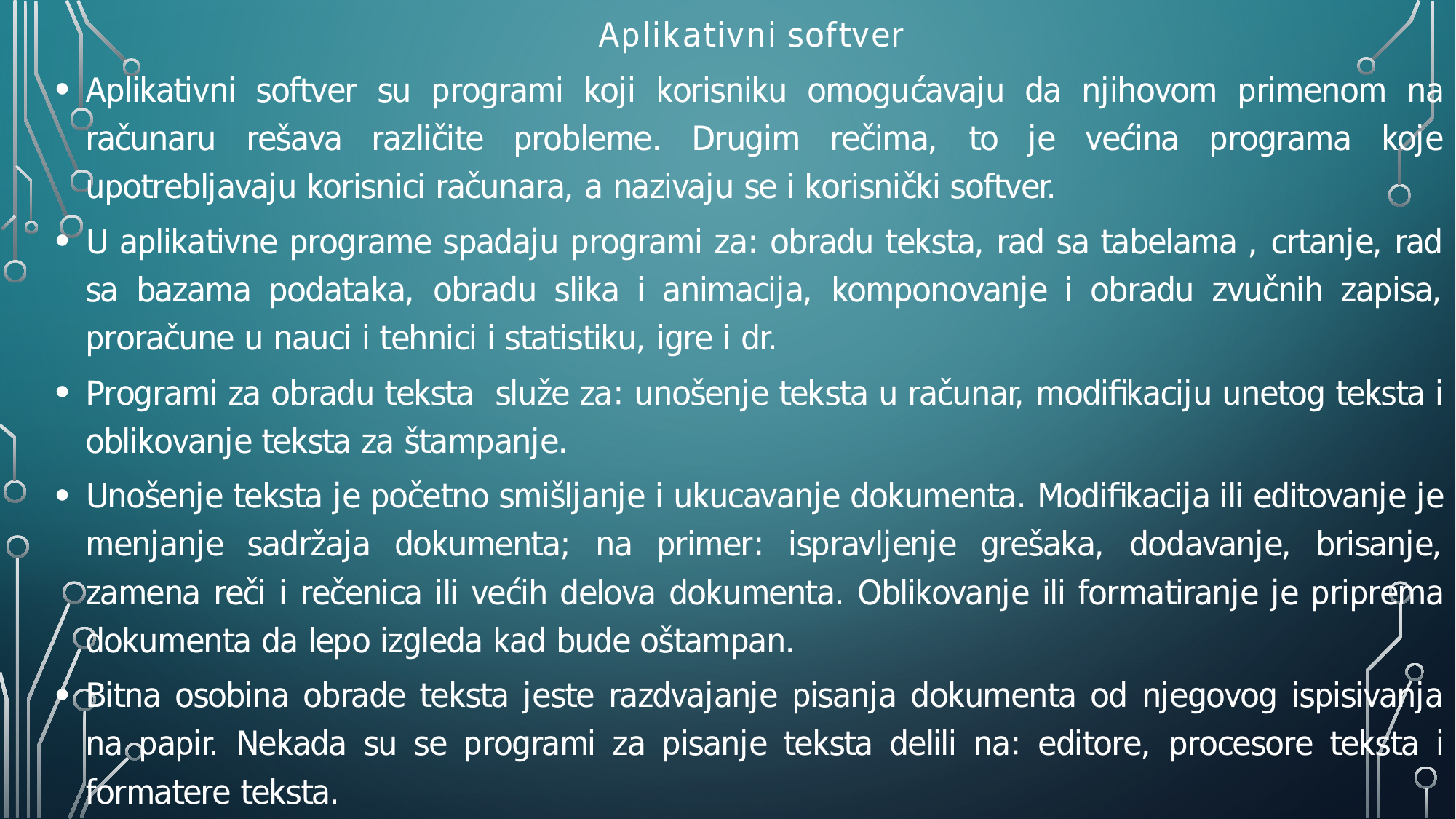

Aplikativni softver
Aplikativni softver su programi koji korisniku omogućavaju da njihovom primenom na računaru rešava različite probleme. Drugim rečima, to je većina programa koje upotrebljavaju korisnici računara, a nazivaju se i korisnički softver.
U aplikativne programe spadaju programi za: obradu teksta, rad sa tabelama , crtanje, rad sa bazama podataka, obradu slika i animacija, komponovanje i obradu zvučnih zapisa, proračune u nauci i tehnici i statistiku, igre i dr.
Programi za obradu teksta  služe za: unošenje teksta u računar, modifikaciju unetog teksta i oblikovanje teksta za štampanje.
Unošenje teksta je početno smišljanje i ukucavanje dokumenta. Modifikacija ili editovanje je menjanje sadržaja dokumenta; na primer: ispravljenje grešaka, dodavanje, brisanje, zamena reči i rečenica ili većih delova dokumenta. Oblikovanje ili formatiranje je priprema dokumenta da lepo izgleda kad bude oštampan.
Bitna osobina obrade teksta jeste razdvajanje pisanja dokumenta od njegovog ispisivanja na papir. Nekada su se programi za pisanje teksta delili na: editore, procesore teksta i formatere teksta.